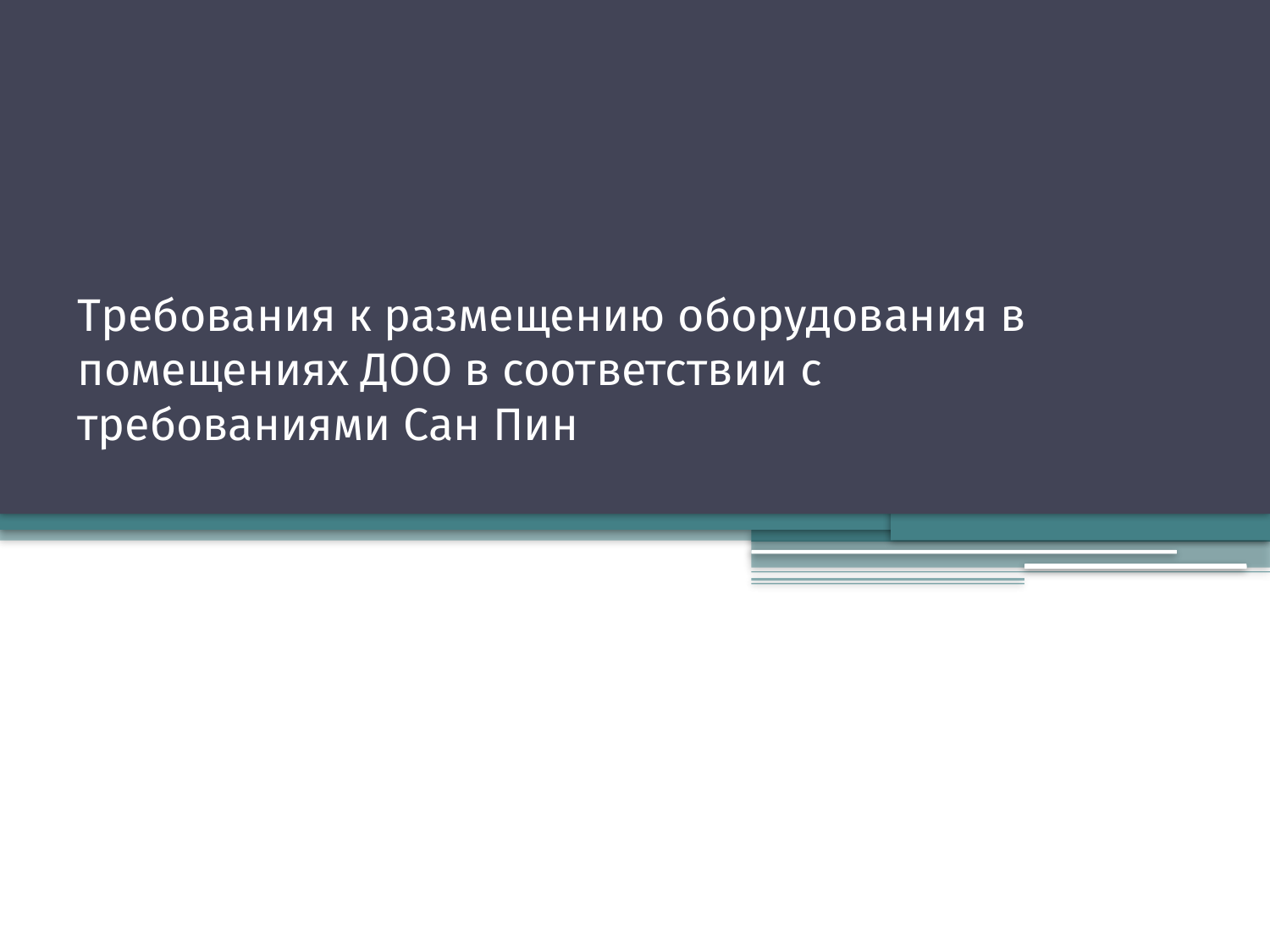

# Требования к размещению оборудования в помещениях ДОО в соответствии с требованиями Сан Пин